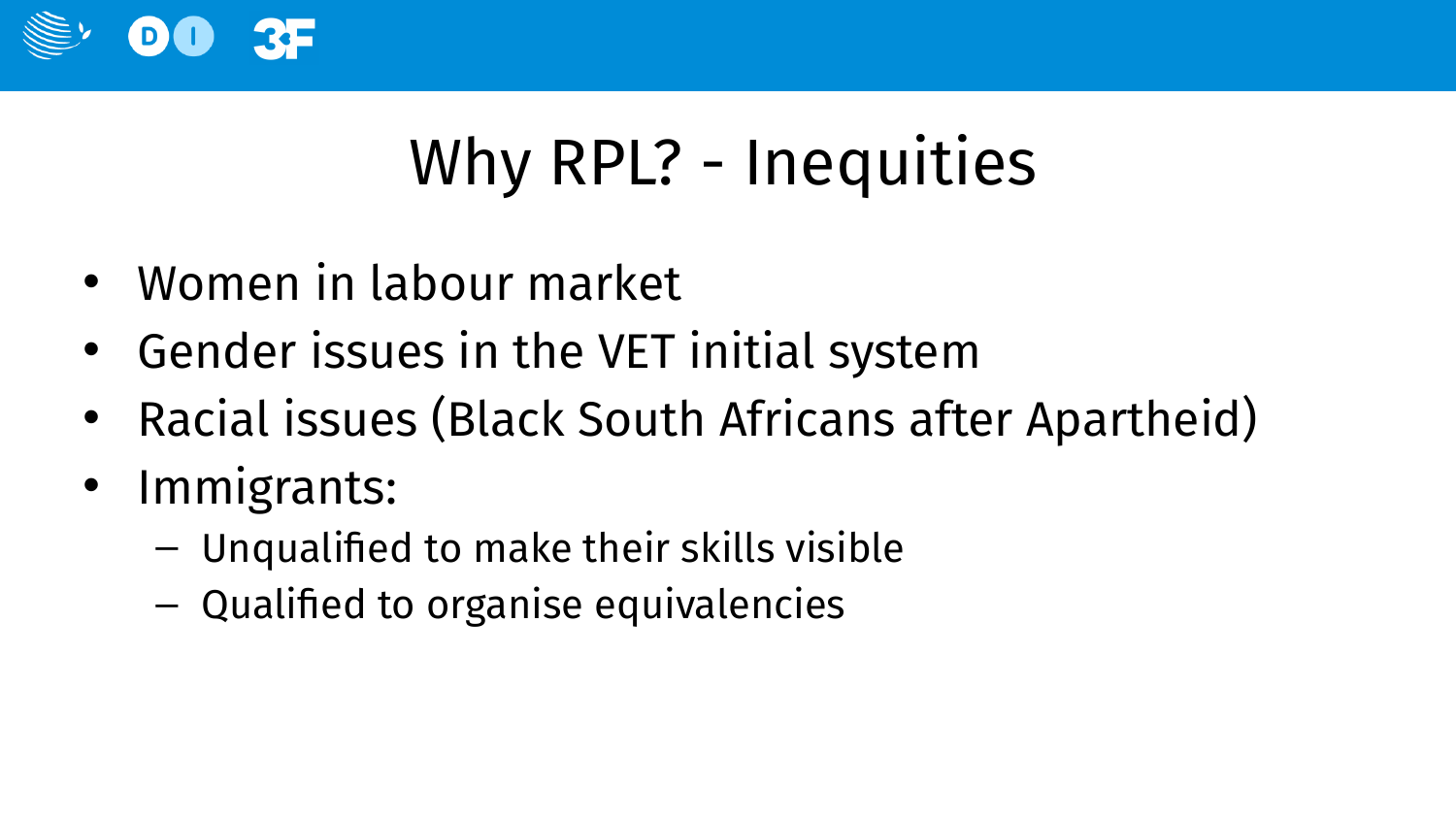

# Why RPL? - Inequities
Women in labour market
Gender issues in the VET initial system
Racial issues (Black South Africans after Apartheid)
Immigrants:
Unqualified to make their skills visible
Qualified to organise equivalencies